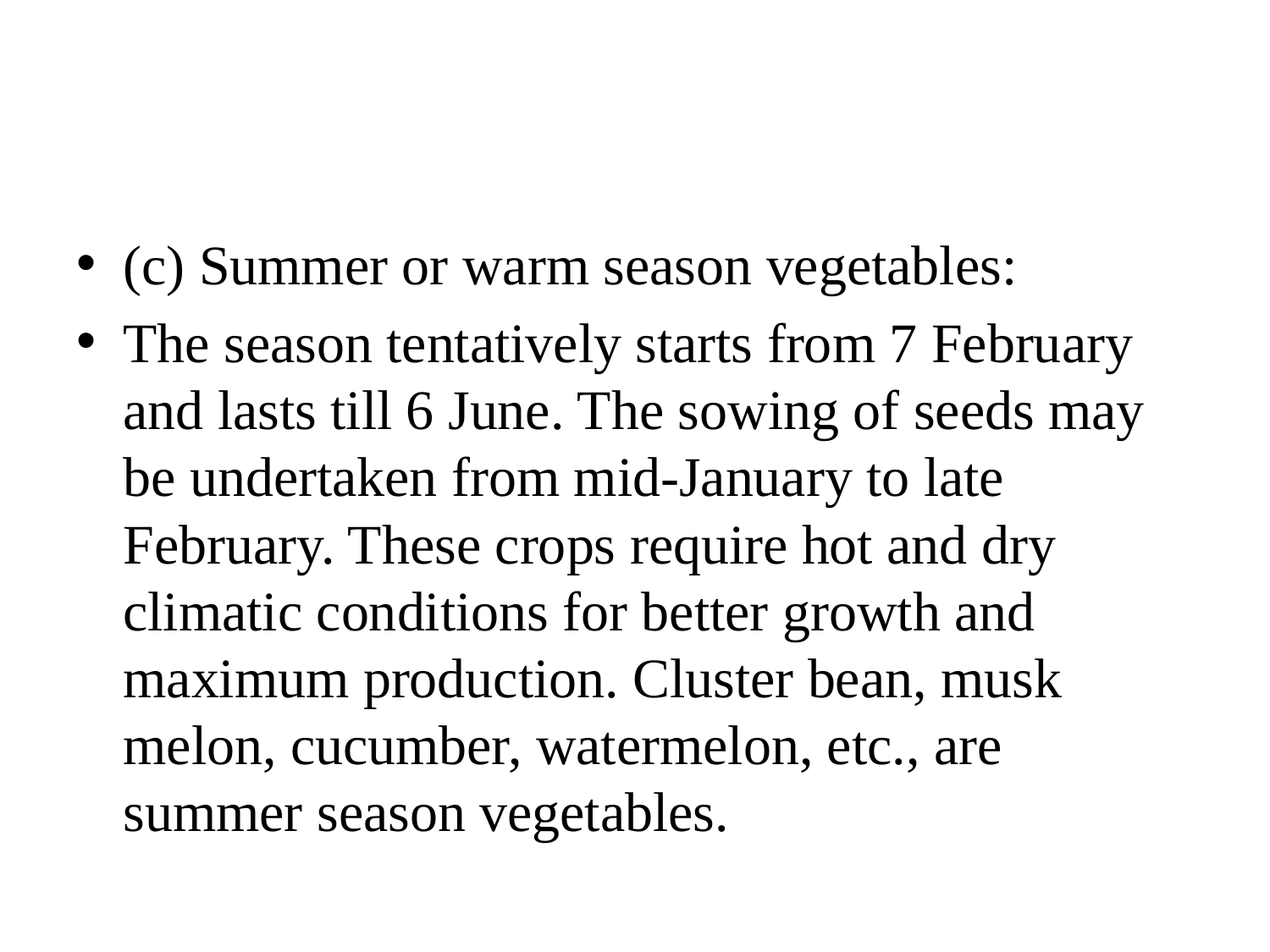

#
(c) Summer or warm season vegetables:
The season tentatively starts from 7 February and lasts till 6 June. The sowing of seeds may be undertaken from mid-January to late February. These crops require hot and dry climatic conditions for better growth and maximum production. Cluster bean, musk melon, cucumber, watermelon, etc., are summer season vegetables.